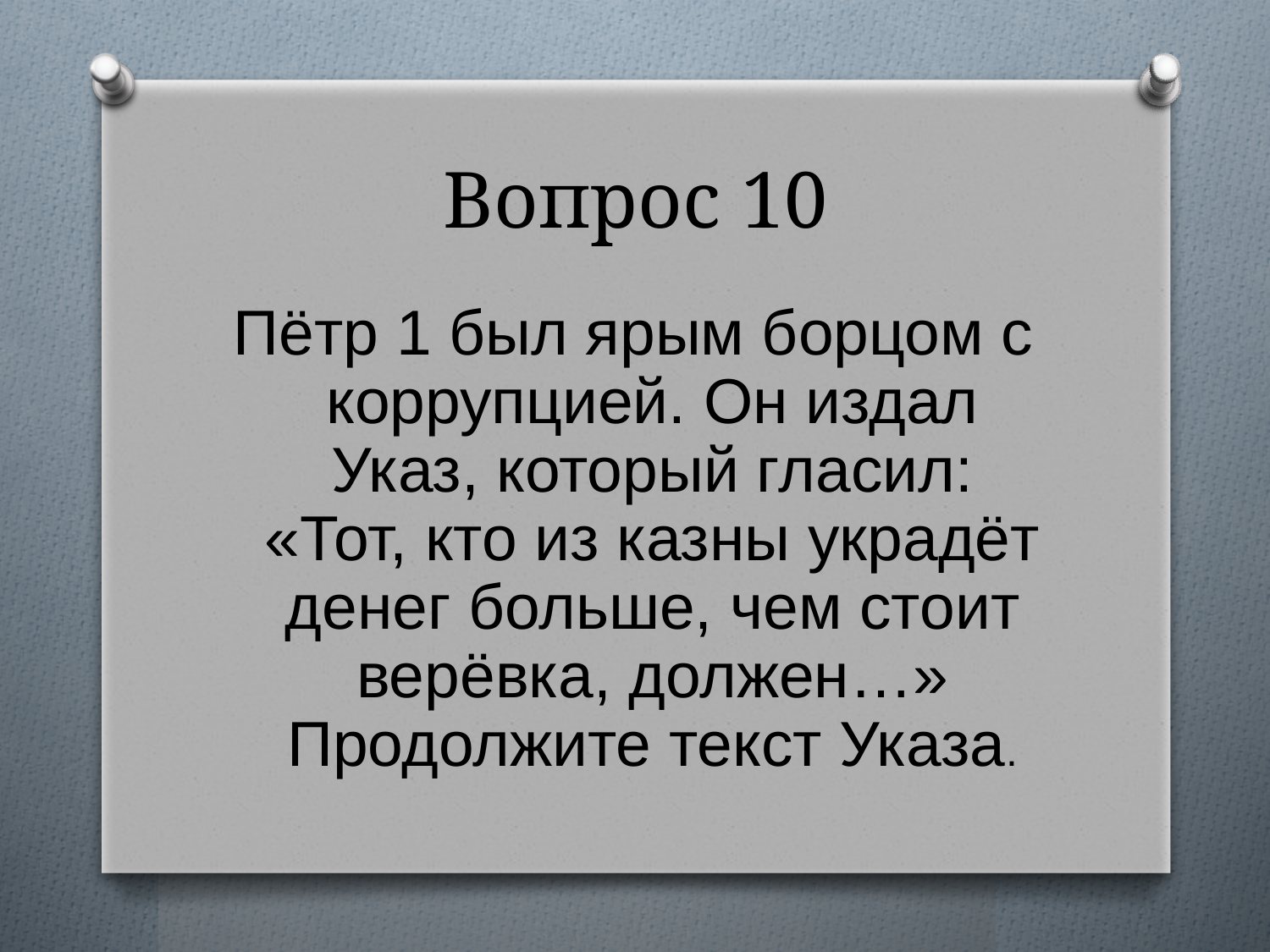

# Вопрос 10
Пётр 1 был ярым борцом с коррупцией. Он издал Указ, который гласил: «Тот, кто из казны украдёт денег больше, чем стоит верёвка, должен…» Продолжите текст Указа.